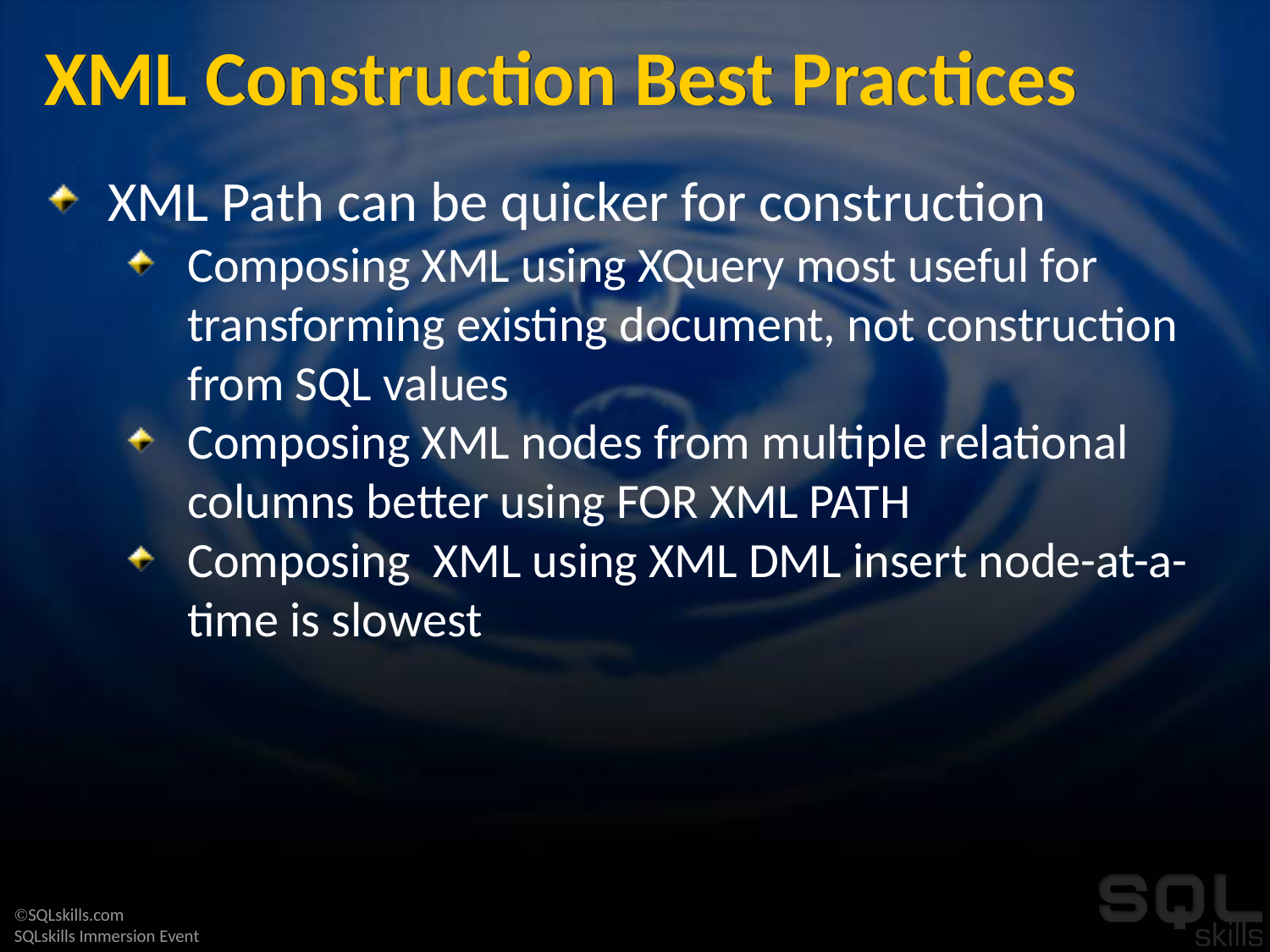

# XML Construction Best Practices
XML Path can be quicker for construction
Composing XML using XQuery most useful for transforming existing document, not construction from SQL values
Composing XML nodes from multiple relational columns better using FOR XML PATH
Composing  XML using XML DML insert node-at-a-time is slowest